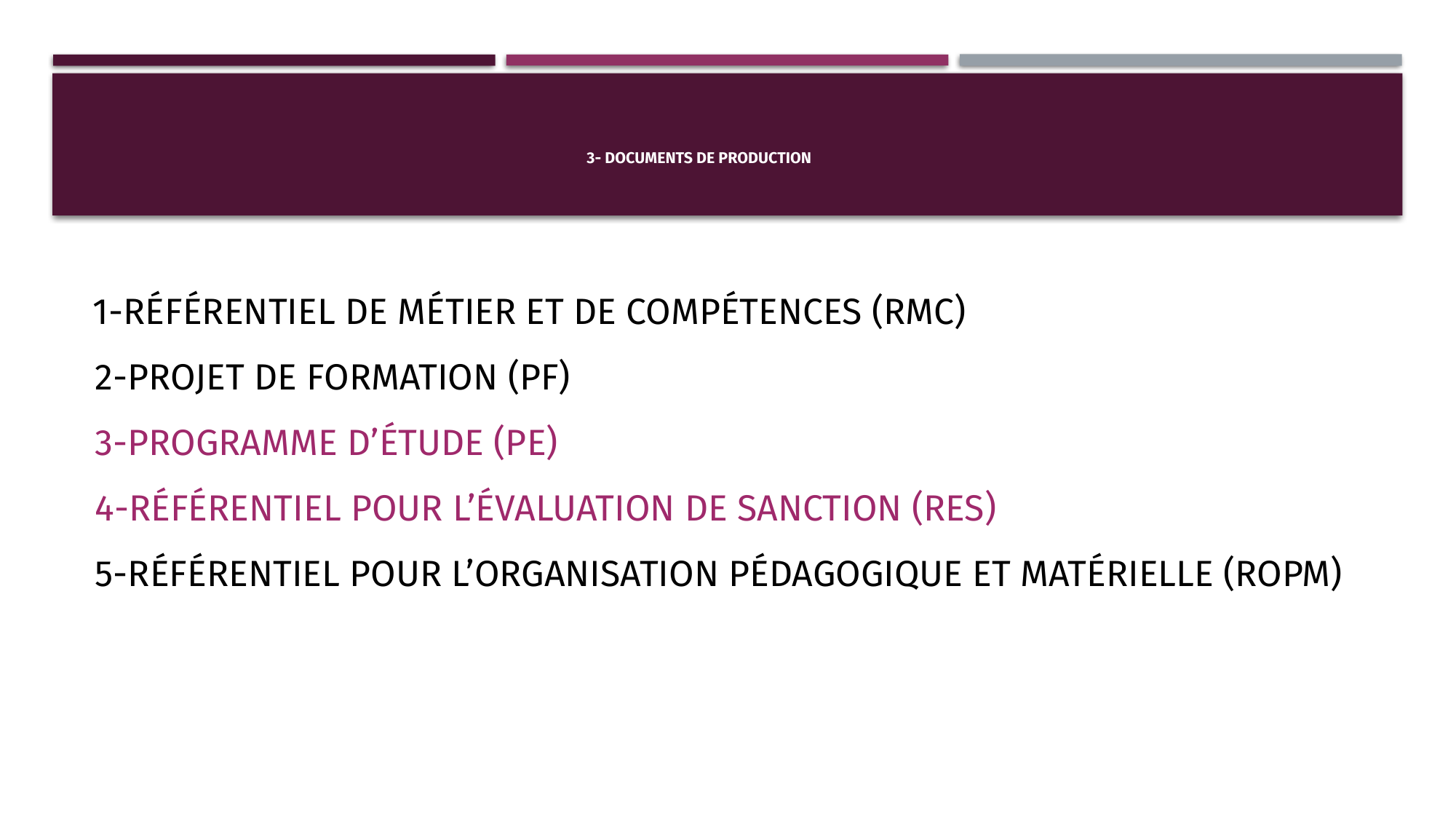

# 3- DOCUMENTS DE PRODUCTION

 1-RÉFÉRENTIEL DE MÉTIER ET DE COMPÉTENCES (RMC)
 2-PROJET DE FORMATION (PF)
 3-PROGRAMME D’ÉTUDE (PE)
 4-RÉFÉRENTIEL POUR L’ÉVALUATION DE SANCTION (RES)
 5-RÉFÉRENTIEL POUR L’ORGANISATION PÉDAGOGIQUE ET MATÉRIELLE (ROPM)